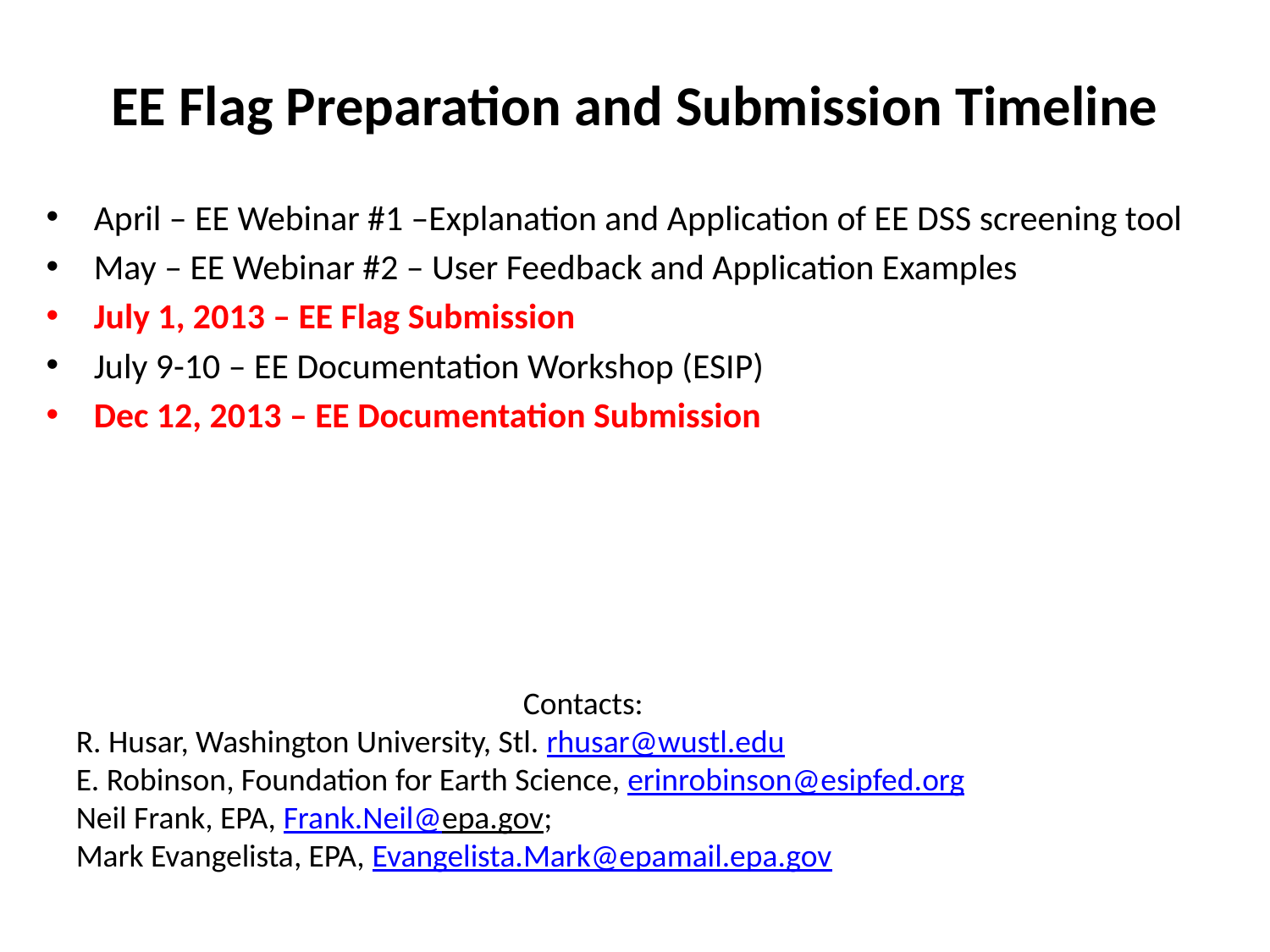

# EE Flag Preparation and Submission Timeline
April – EE Webinar #1 –Explanation and Application of EE DSS screening tool
May – EE Webinar #2 – User Feedback and Application Examples
July 1, 2013 – EE Flag Submission
July 9-10 – EE Documentation Workshop (ESIP)
Dec 12, 2013 – EE Documentation Submission
Contacts:
R. Husar, Washington University, Stl. rhusar@wustl.edu
E. Robinson, Foundation for Earth Science, erinrobinson@esipfed.org
Neil Frank, EPA, Frank.Neil@epa.gov;
Mark Evangelista, EPA, Evangelista.Mark@epamail.epa.gov